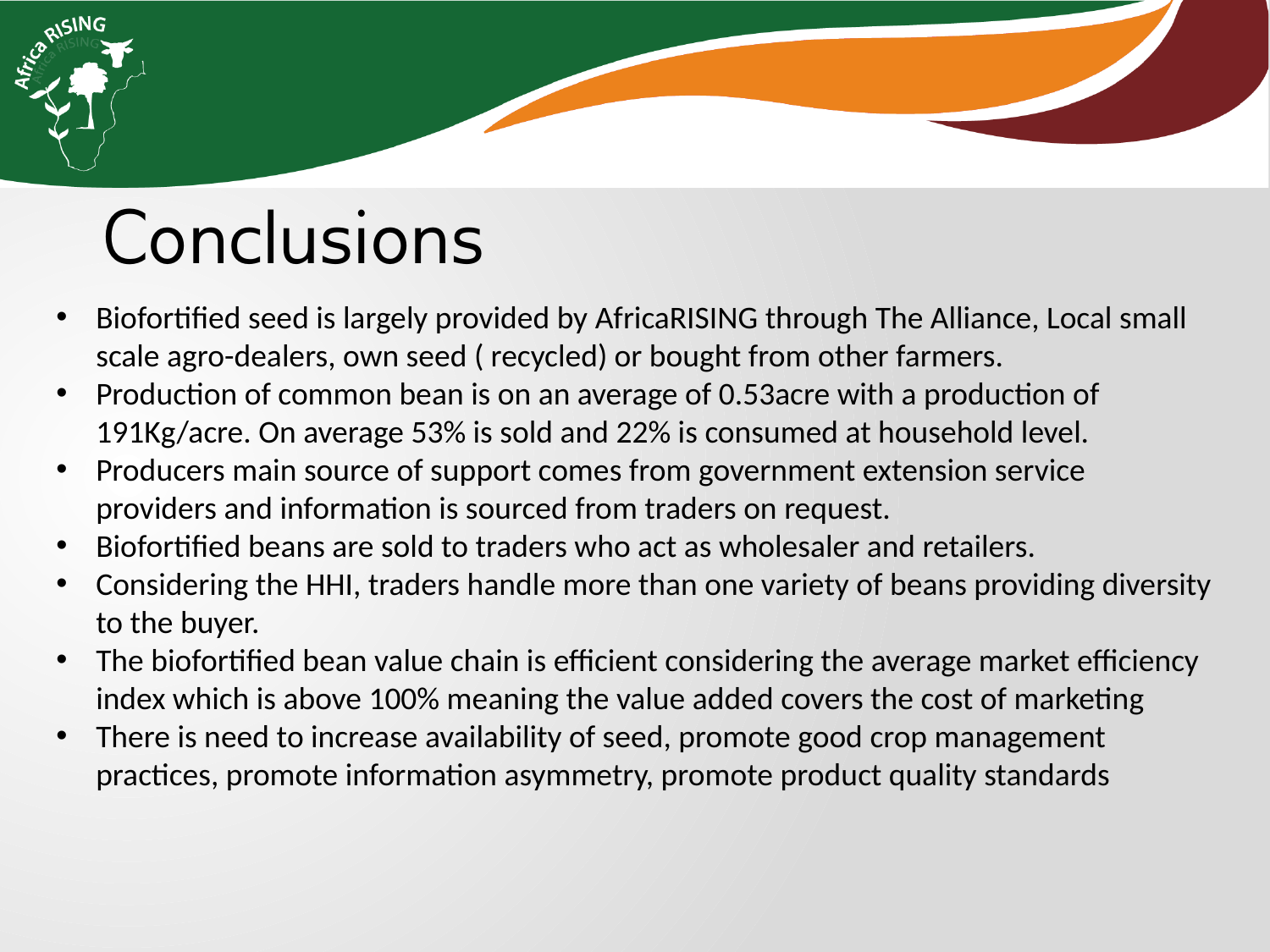

Conclusions
Biofortified seed is largely provided by AfricaRISING through The Alliance, Local small scale agro-dealers, own seed ( recycled) or bought from other farmers.
Production of common bean is on an average of 0.53acre with a production of 191Kg/acre. On average 53% is sold and 22% is consumed at household level.
Producers main source of support comes from government extension service providers and information is sourced from traders on request.
Biofortified beans are sold to traders who act as wholesaler and retailers.
Considering the HHI, traders handle more than one variety of beans providing diversity to the buyer.
The biofortified bean value chain is efficient considering the average market efficiency index which is above 100% meaning the value added covers the cost of marketing
There is need to increase availability of seed, promote good crop management practices, promote information asymmetry, promote product quality standards